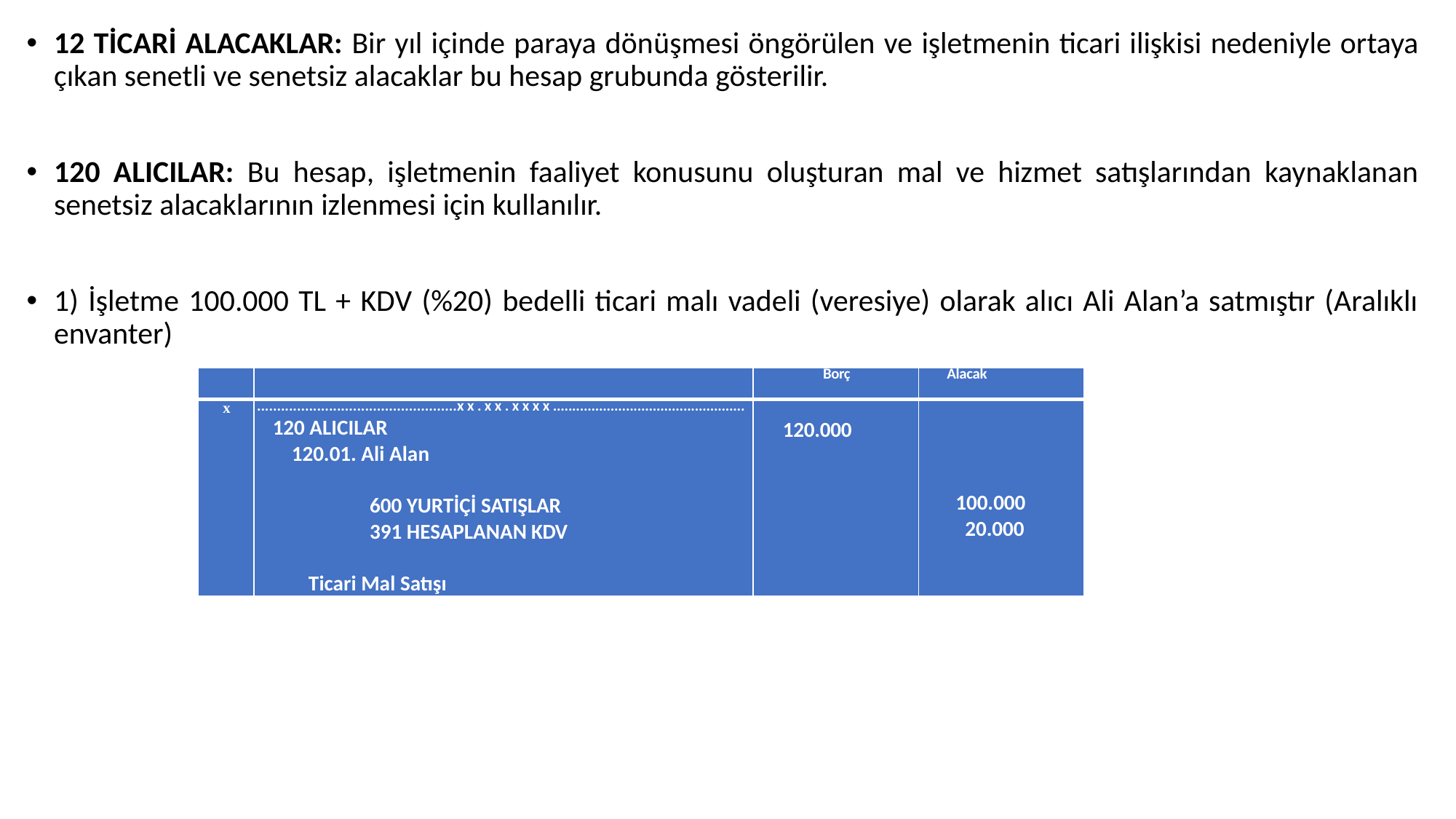

12 TİCARİ ALACAKLAR: Bir yıl içinde paraya dönüşmesi öngörülen ve işletmenin ticari ilişkisi nedeniyle ortaya çıkan senetli ve senetsiz alacaklar bu hesap grubunda gösterilir.

120 ALICILAR: Bu hesap, işletmenin faaliyet konusunu oluşturan mal ve hizmet satışlarından kaynaklanan senetsiz alacaklarının izlenmesi için kullanılır.

1) İşletme 100.000 TL + KDV (%20) bedelli ticari malı vadeli (veresiye) olarak alıcı Ali Alan’a satmıştır (Aralıklı envanter)

|  |  | Borç | Alacak |
| --- | --- | --- | --- |
| x | ..................................................xx.xx.xxxx.................................................. 120 ALICILAR 120.01. Ali Alan   600 YURTİÇİ SATIŞLAR 391 HESAPLANAN KDV Ticari Mal Satışı | 120.000 | 100.000 20.000 |